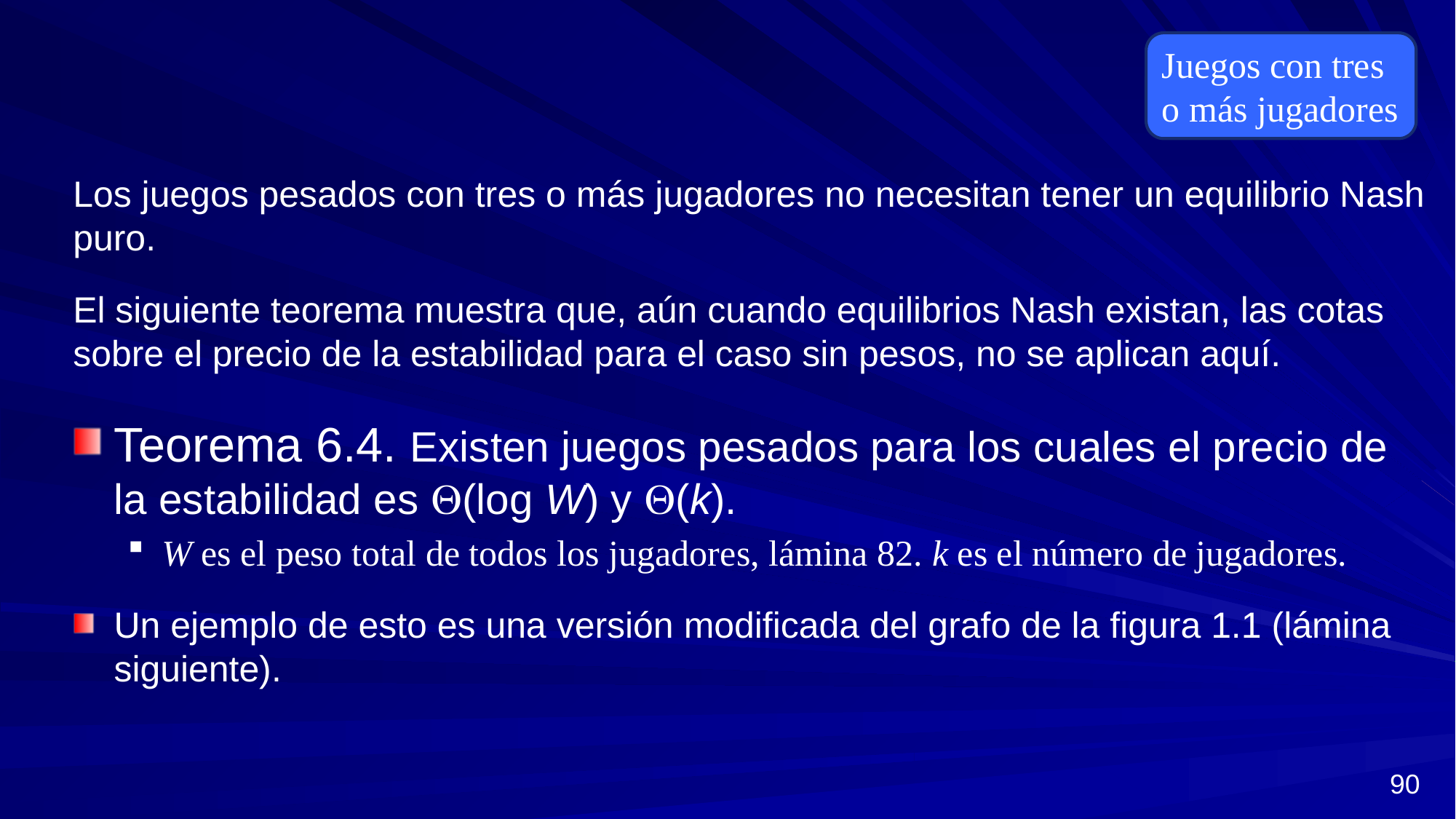

Juegos con tres o más jugadores
Los juegos pesados con tres o más jugadores no necesitan tener un equilibrio Nash puro.

El siguiente teorema muestra que, aún cuando equilibrios Nash existan, las cotas sobre el precio de la estabilidad para el caso sin pesos, no se aplican aquí.

Teorema 6.4. Existen juegos pesados para los cuales el precio de la estabilidad es Θ(log W) y Θ(k).
W es el peso total de todos los jugadores, lámina 82. k es el número de jugadores.

Un ejemplo de esto es una versión modificada del grafo de la figura 1.1 (lámina siguiente).
90